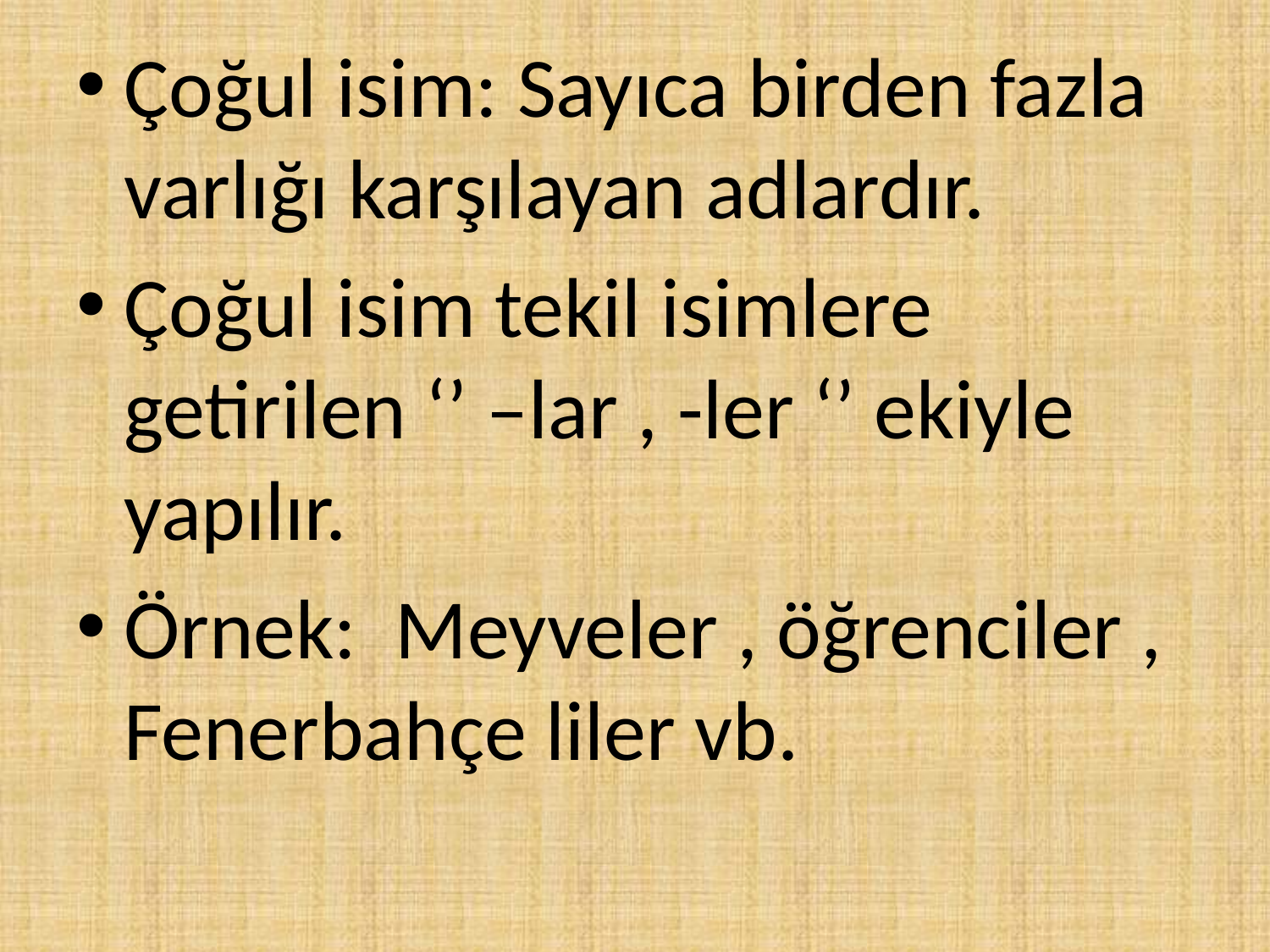

Çoğul isim: Sayıca birden fazla varlığı karşılayan adlardır.
Çoğul isim tekil isimlere getirilen ‘’ –lar , -ler ‘’ ekiyle yapılır.
Örnek:  Meyveler , öğrenciler , Fenerbahçe liler vb.